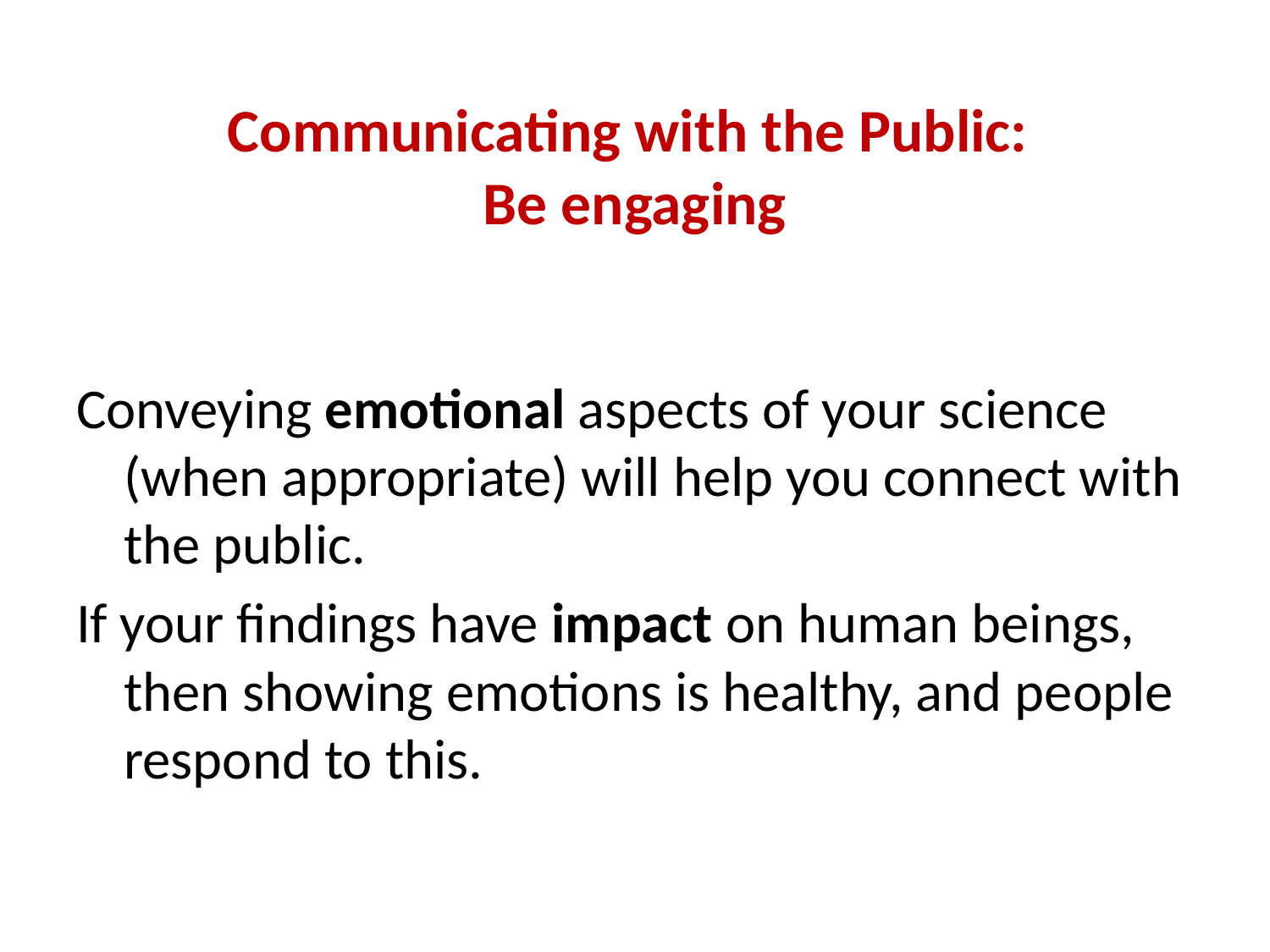

Communicating with the Public:
Be engaging
Conveying emotional aspects of your science (when appropriate) will help you connect with the public.
If your findings have impact on human beings, then showing emotions is healthy, and people respond to this.